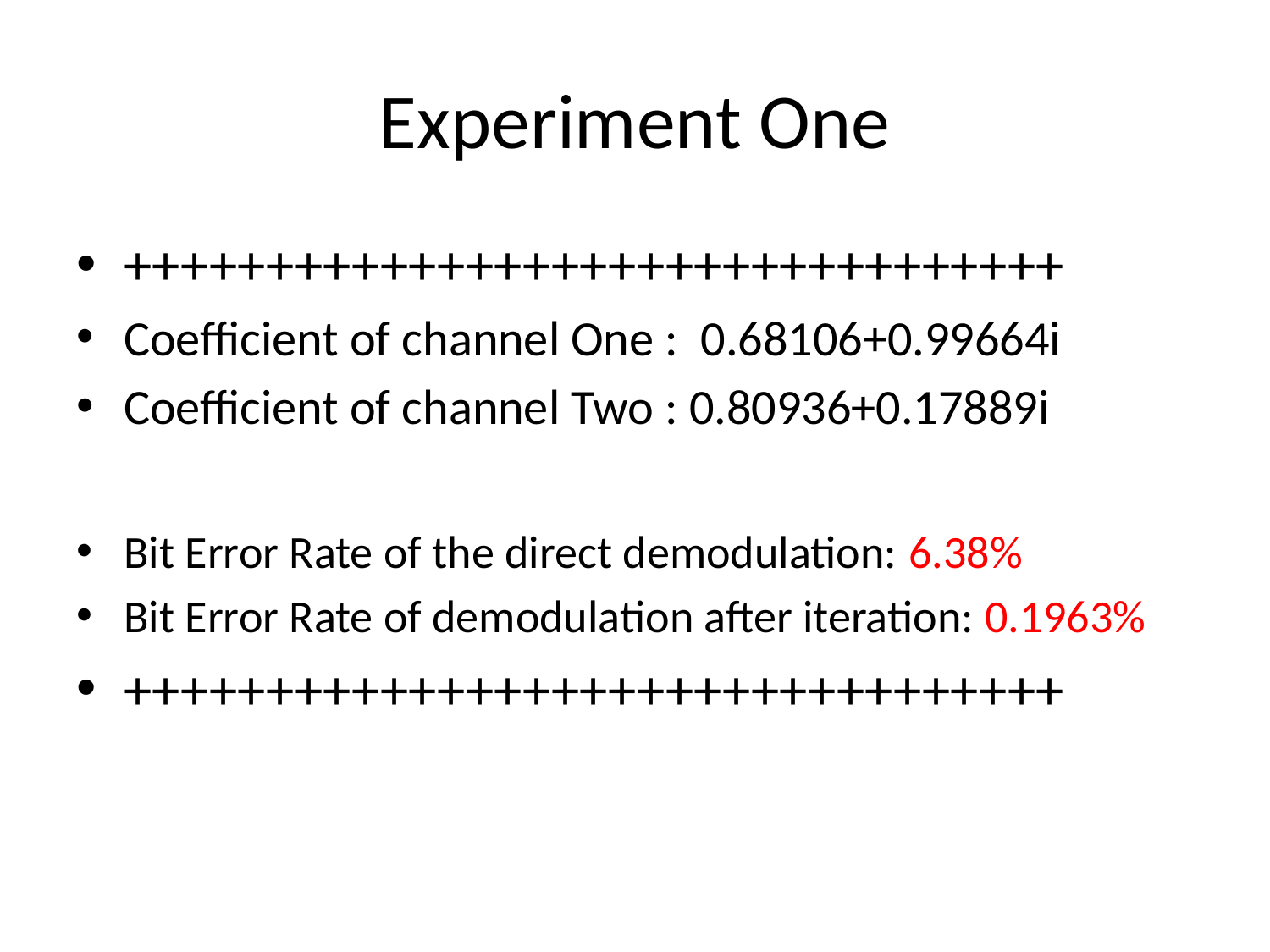

# Experiment One
+++++++++++++++++++++++++++++++++
Coefficient of channel One :  0.68106+0.99664i
Coefficient of channel Two : 0.80936+0.17889i

Bit Error Rate of the direct demodulation: 6.38%
Bit Error Rate of demodulation after iteration: 0.1963%
+++++++++++++++++++++++++++++++++